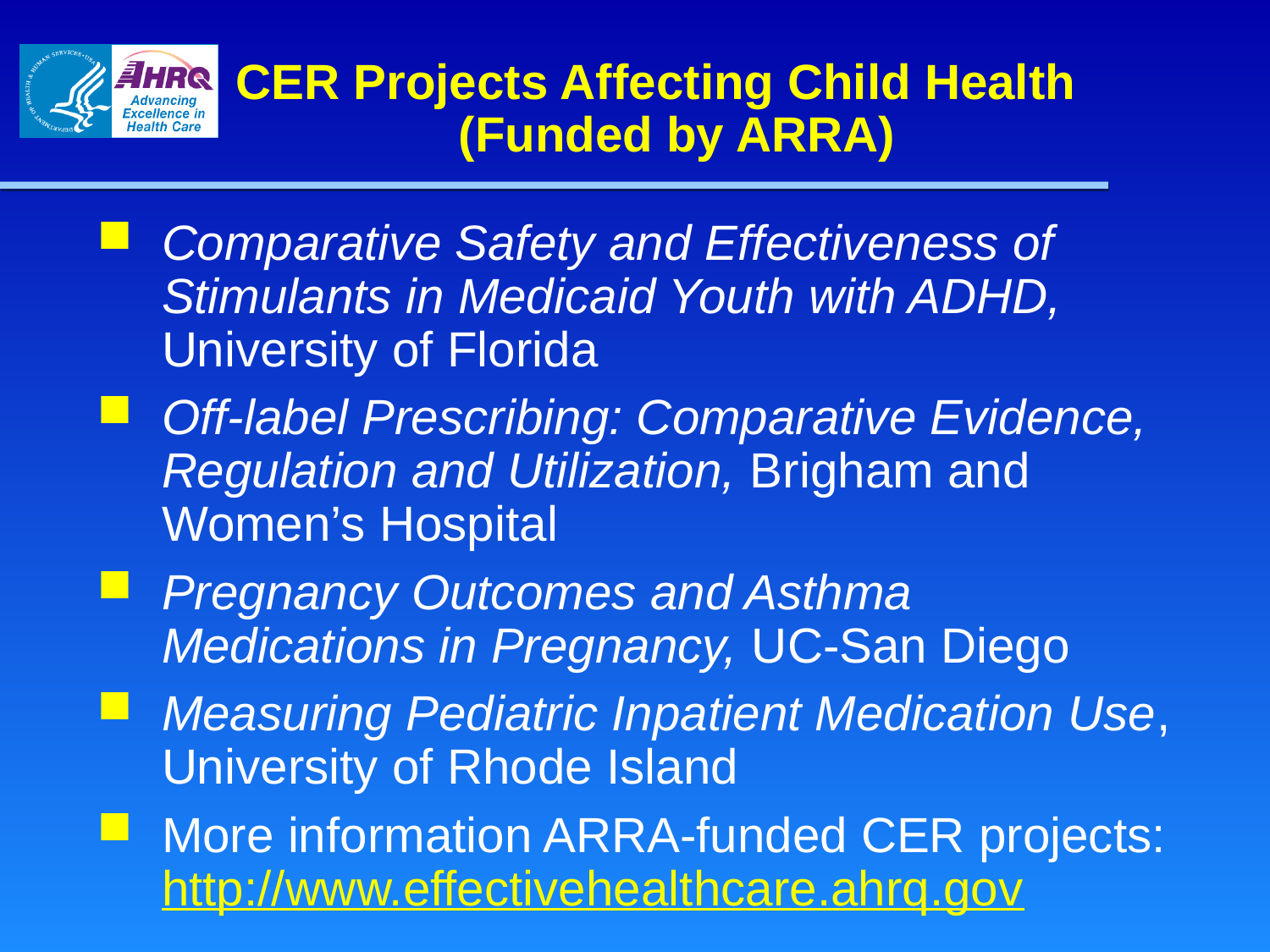

# CER Projects Affecting Child Health (Funded by ARRA)
Comparative Safety and Effectiveness of Stimulants in Medicaid Youth with ADHD, University of Florida
Off-label Prescribing: Comparative Evidence, Regulation and Utilization, Brigham and Women’s Hospital
Pregnancy Outcomes and Asthma Medications in Pregnancy, UC-San Diego
Measuring Pediatric Inpatient Medication Use, University of Rhode Island
More information ARRA-funded CER projects: http://www.effectivehealthcare.ahrq.gov